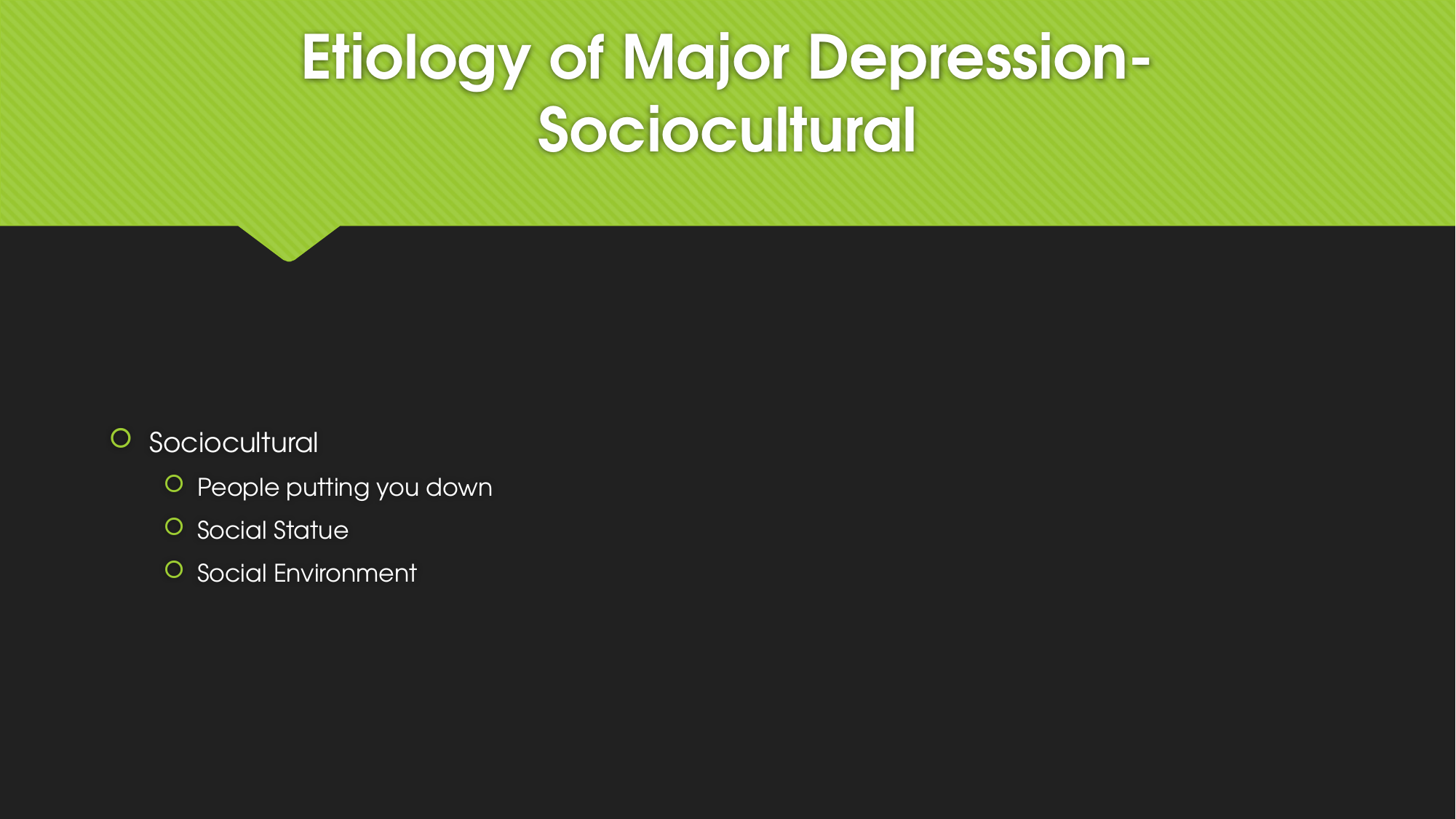

# Etiology of Major Depression- Sociocultural

Sociocultural
People putting you down
Social Statue
Social Environment